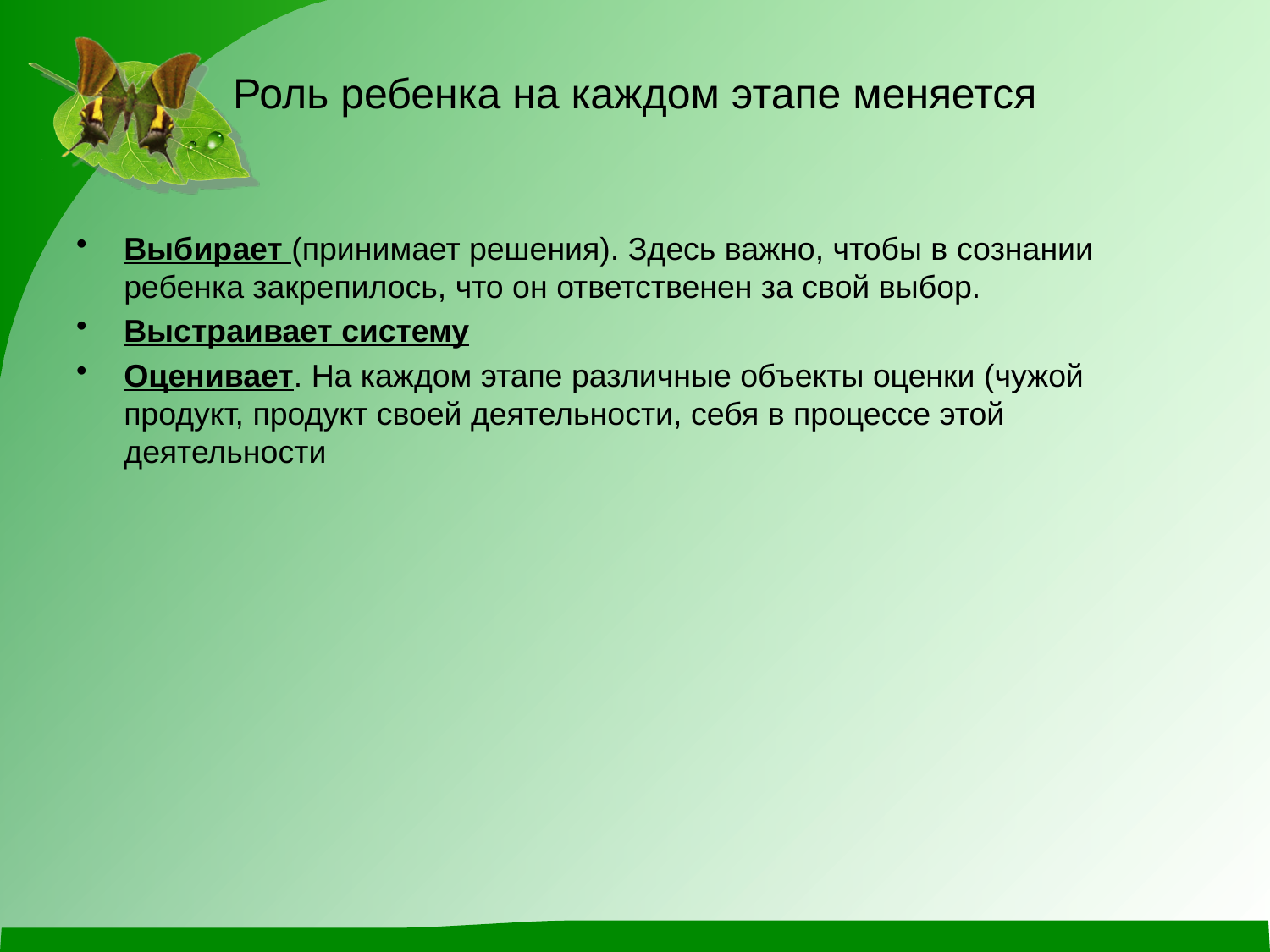

# Роль ребенка на каждом этапе меняется
Выбирает (принимает решения). Здесь важно, чтобы в сознании ребенка закрепилось, что он ответственен за свой выбор.
Выстраивает систему
Оценивает. На каждом этапе различные объекты оценки (чужой продукт, продукт своей деятельности, себя в процессе этой деятельности